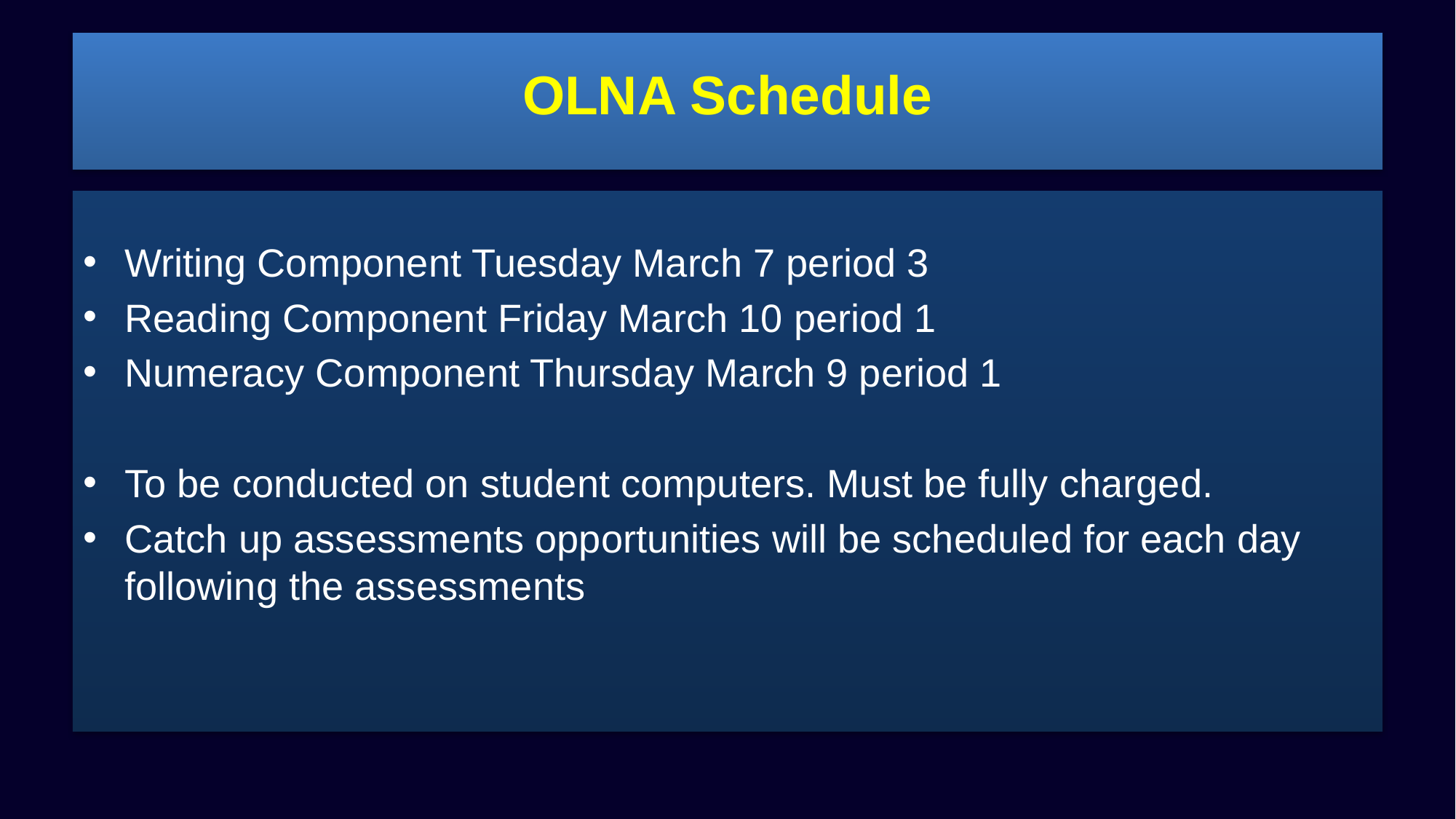

# OLNA Schedule

Writing Component Tuesday March 7 period 3
Reading Component Friday March 10 period 1
Numeracy Component Thursday March 9 period 1

To be conducted on student computers. Must be fully charged.
Catch up assessments opportunities will be scheduled for each day following the assessments